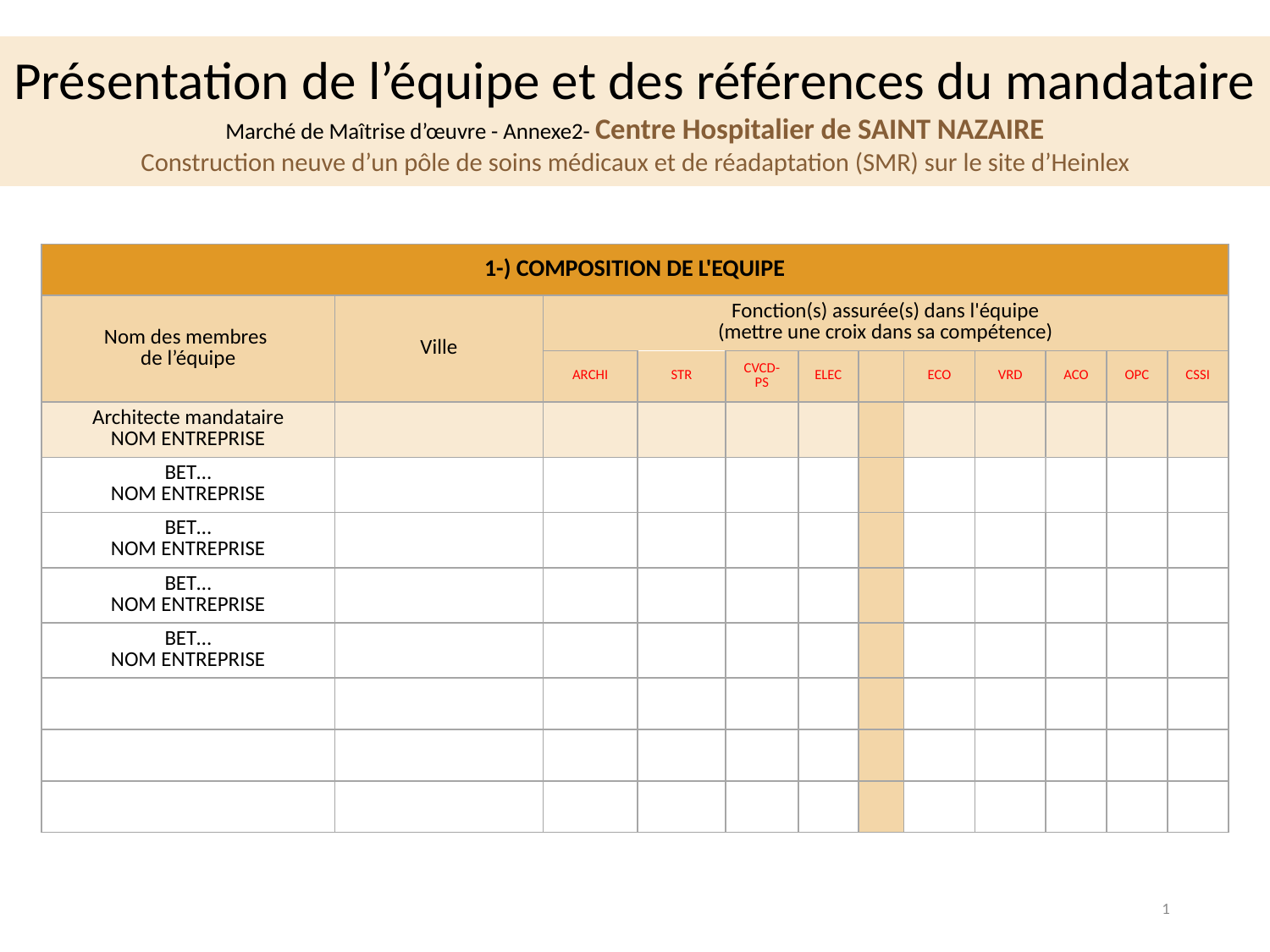

# Présentation de l’équipe et des références du mandataire Marché de Maîtrise d’œuvre - Annexe2- Centre Hospitalier de SAINT NAZAIRE Construction neuve d’un pôle de soins médicaux et de réadaptation (SMR) sur le site d’Heinlex
| 1-) COMPOSITION DE L'EQUIPE |  |  |  |  |  |  |  |  |  |  |  |
| --- | --- | --- | --- | --- | --- | --- | --- | --- | --- | --- | --- |
| Nom des membres de l’équipe | Ville | Fonction(s) assurée(s) dans l'équipe (mettre une croix dans sa compétence) |  |  |  |  |  |  |  |  |  |
|  |  | ARCHI | STR | CVCD-PS | ELEC |  | ECO | VRD | ACO | OPC | CSSI |
| Architecte mandataire NOM ENTREPRISE |  |  |  |  |  |  |  |  |  |  |  |
| BET… NOM ENTREPRISE |  |  |  |  |  |  |  |  |  |  |  |
| BET… NOM ENTREPRISE |  |  |  |  |  |  |  |  |  |  |  |
| BET… NOM ENTREPRISE |  |  |  |  |  |  |  |  |  |  |  |
| BET… NOM ENTREPRISE |  |  |  |  |  |  |  |  |  |  |  |
|  |  |  |  |  |  |  |  |  |  |  |  |
|  |  |  |  |  |  |  |  |  |  |  |  |
|  |  |  |  |  |  |  |  |  |  |  |  |
1